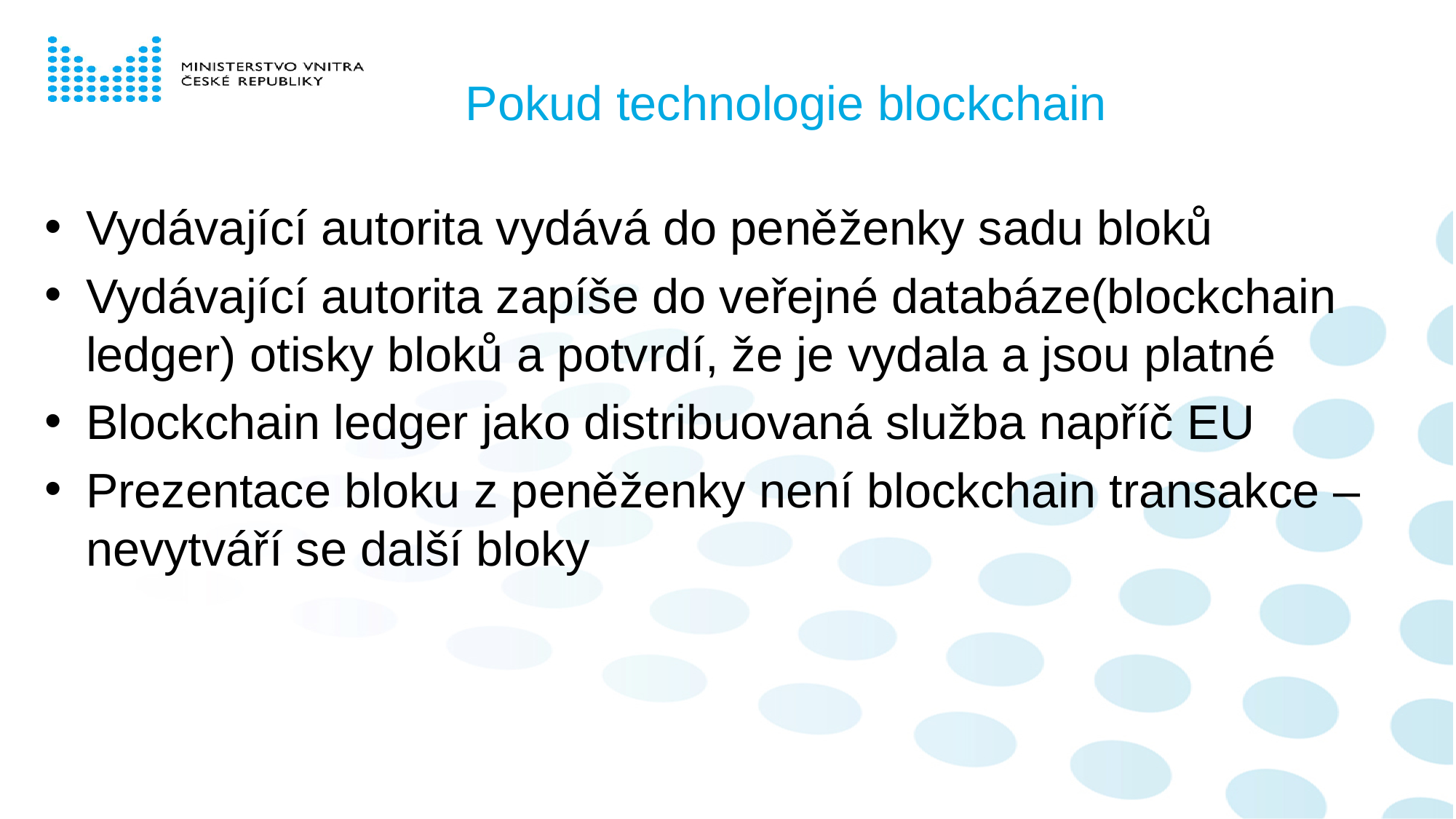

# Pokud technologie blockchain
Vydávající autorita vydává do peněženky sadu bloků
Vydávající autorita zapíše do veřejné databáze(blockchain ledger) otisky bloků a potvrdí, že je vydala a jsou platné
Blockchain ledger jako distribuovaná služba napříč EU
Prezentace bloku z peněženky není blockchain transakce – nevytváří se další bloky